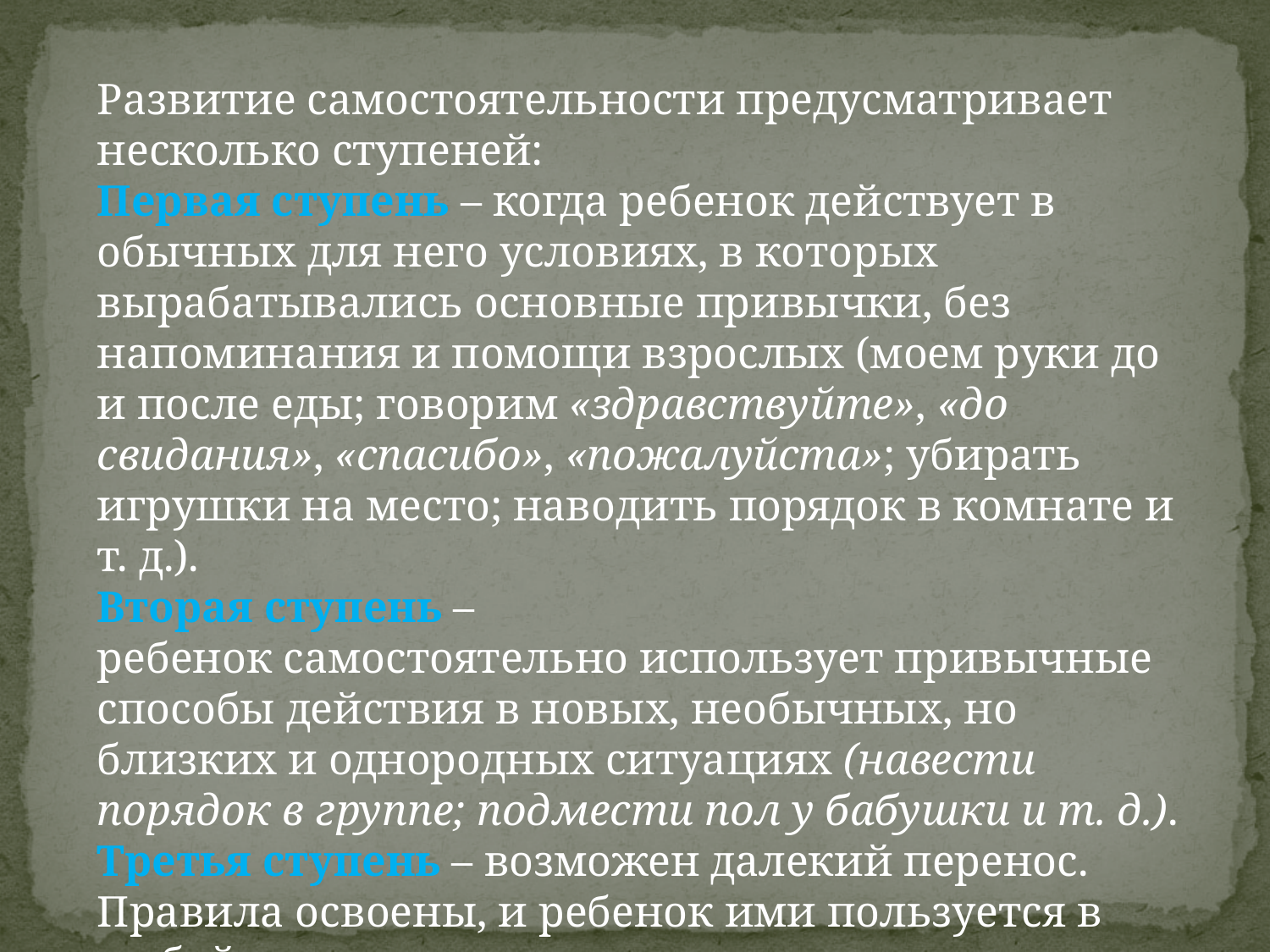

Развитие самостоятельности предусматривает несколько ступеней:
Первая ступень – когда ребенок действует в обычных для него условиях, в которых вырабатывались основные привычки, без напоминания и помощи взрослых (моем руки до и после еды; говорим «здравствуйте», «до свидания», «спасибо», «пожалуйста»; убирать игрушки на место; наводить порядок в комнате и т. д.).
Вторая ступень – ребенок самостоятельно использует привычные способы действия в новых, необычных, но близких и однородных ситуациях (навести порядок в группе; подмести пол у бабушки и т. д.).
Третья ступень – возможен далекий перенос. Правила освоены, и ребенок ими пользуется в любой ситуации.